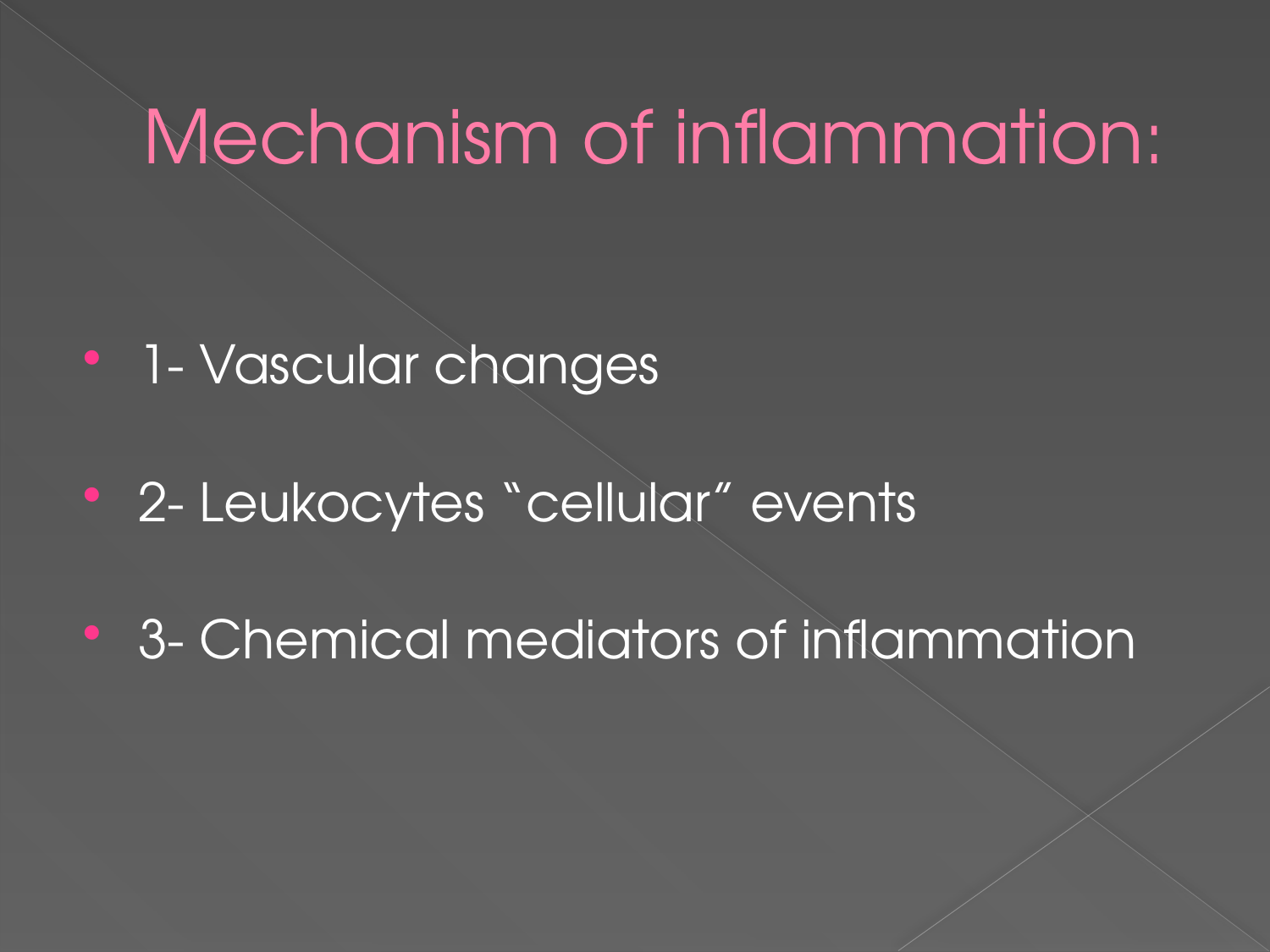

# Mechanism of inflammation:
1- Vascular changes
2- Leukocytes “cellular” events
3- Chemical mediators of inflammation